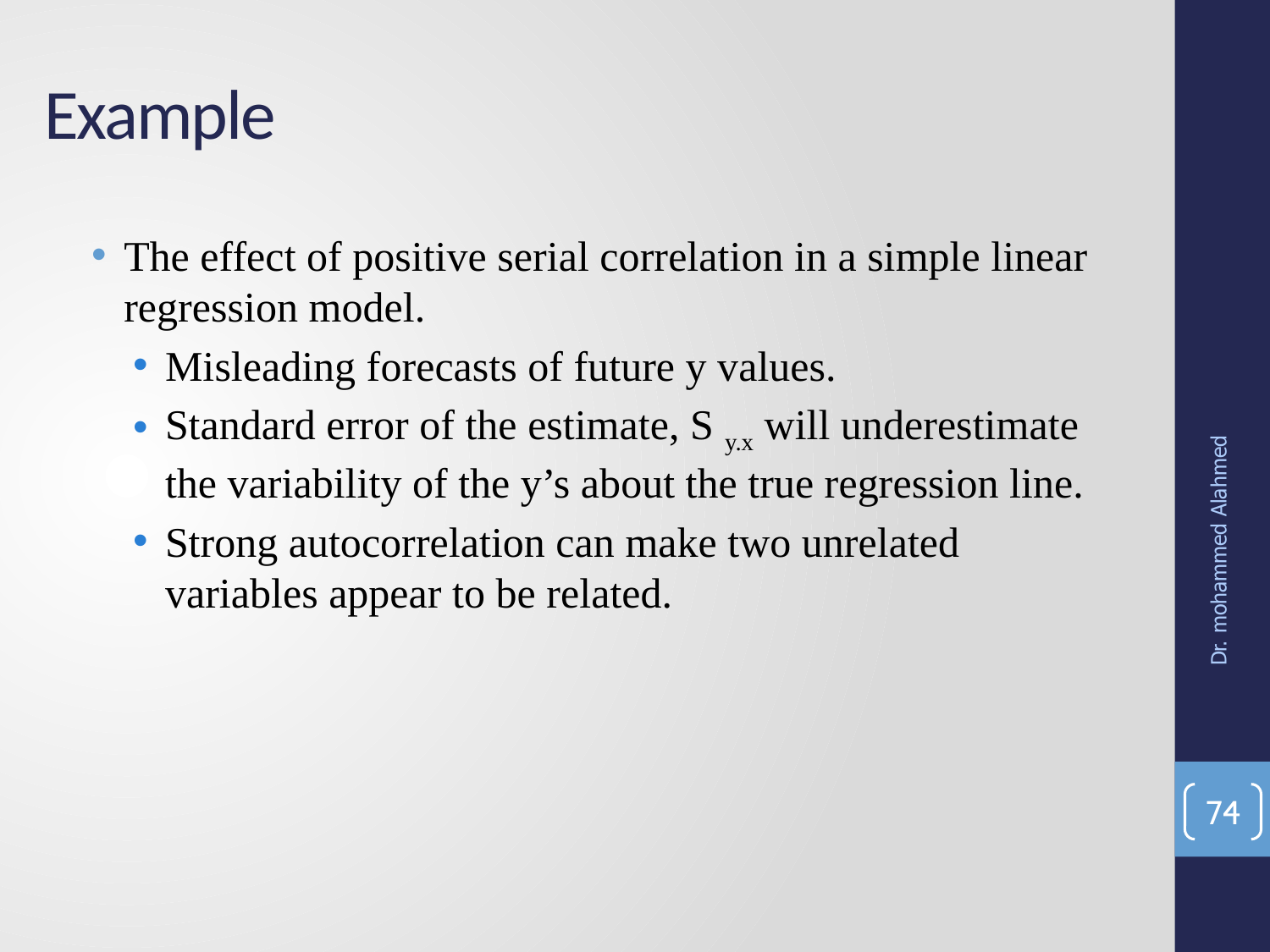

# Example
The effect of positive serial correlation in a simple linear regression model.
Misleading forecasts of future y values.
Standard error of the estimate, S y.x will underestimate the variability of the y’s about the true regression line.
Strong autocorrelation can make two unrelated variables appear to be related.

Dr. mohammed Alahmed
74